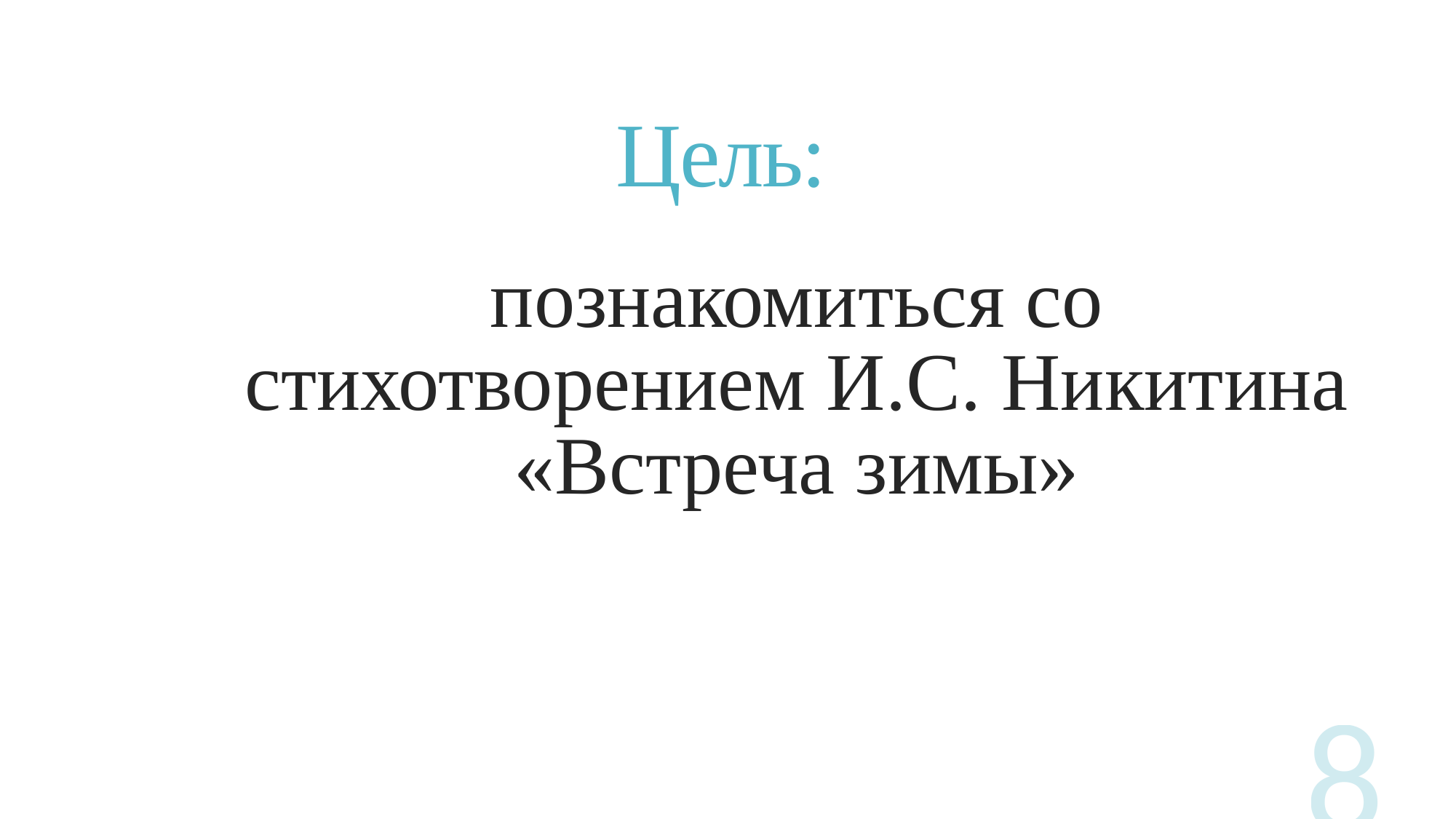

# Цель:
познакомиться со стихотворением И.С. Никитина «Встреча зимы»
8